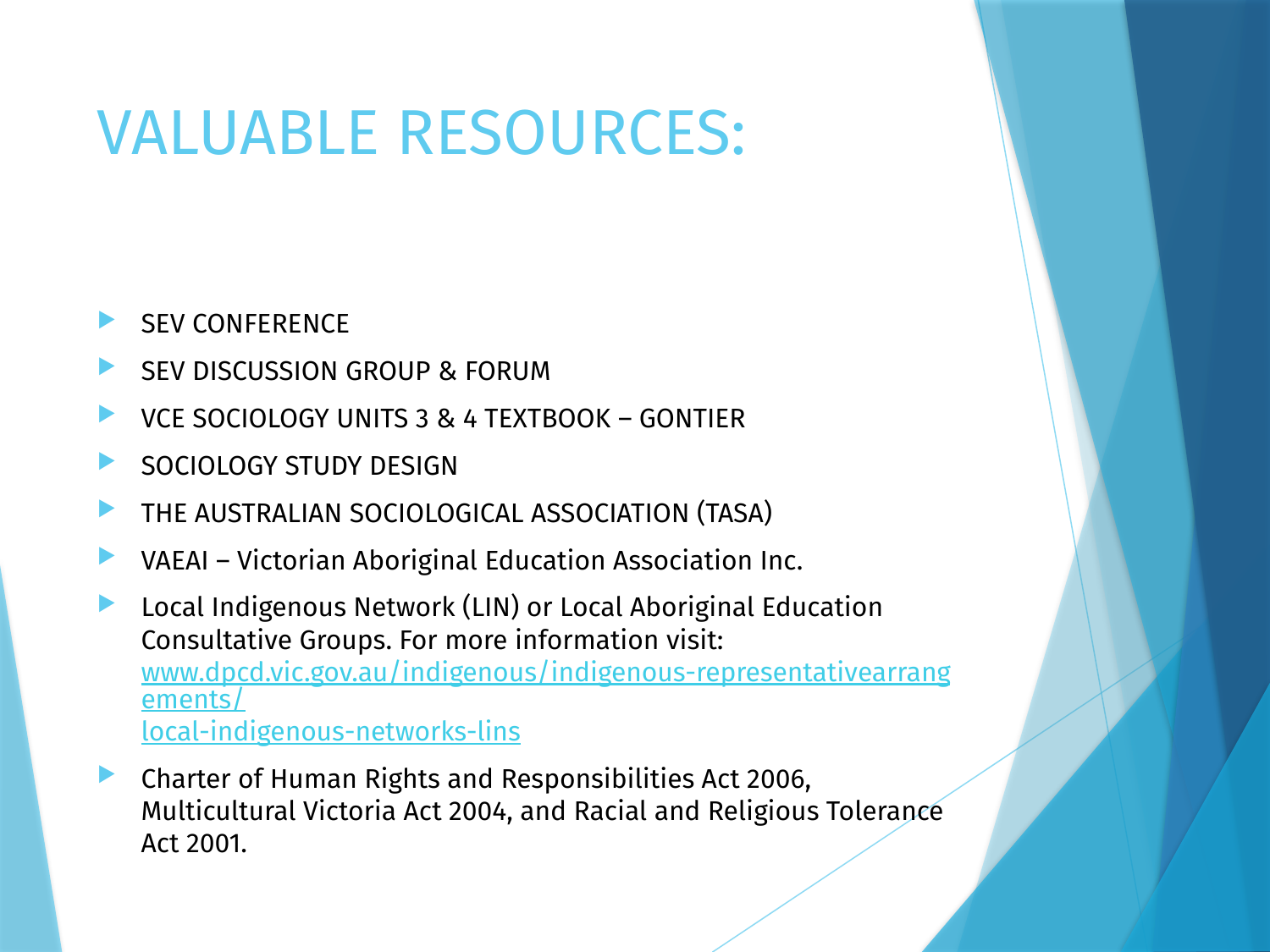

# VALUABLE RESOURCES:
SEV CONFERENCE
SEV DISCUSSION GROUP & FORUM
VCE SOCIOLOGY UNITS 3 & 4 TEXTBOOK – GONTIER
SOCIOLOGY STUDY DESIGN
THE AUSTRALIAN SOCIOLOGICAL ASSOCIATION (TASA)
VAEAI – Victorian Aboriginal Education Association Inc.
Local Indigenous Network (LIN) or Local Aboriginal Education Consultative Groups. For more information visit: www.dpcd.vic.gov.au/indigenous/indigenous-representativearrangements/local-indigenous-networks-lins
Charter of Human Rights and Responsibilities Act 2006, Multicultural Victoria Act 2004, and Racial and Religious Tolerance Act 2001.